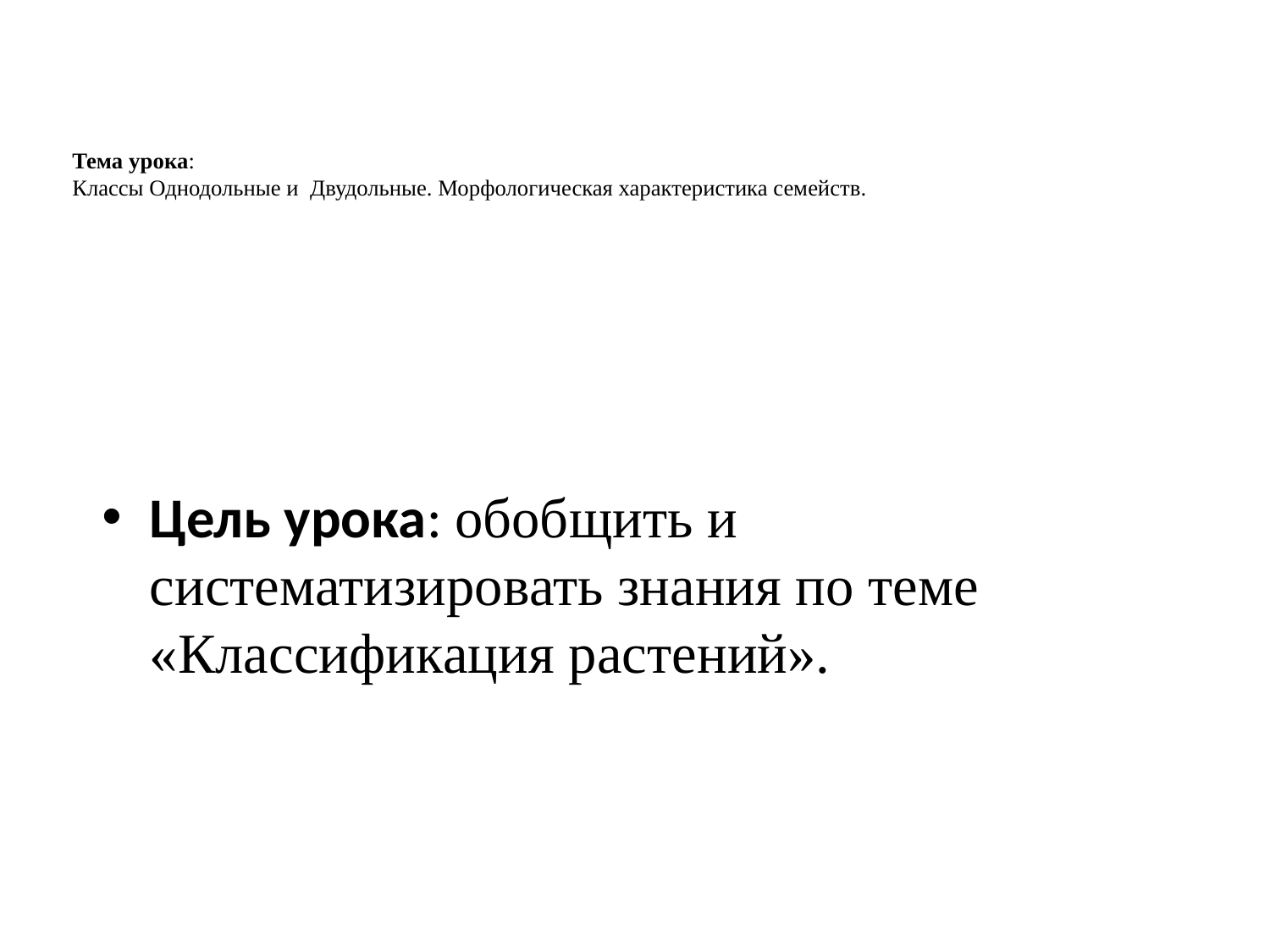

# Тема урока: Классы Однодольные и  Двудольные. Морфологическая характеристика семейств.

Цель урока: обобщить и систематизировать знания по теме «Классификация растений».